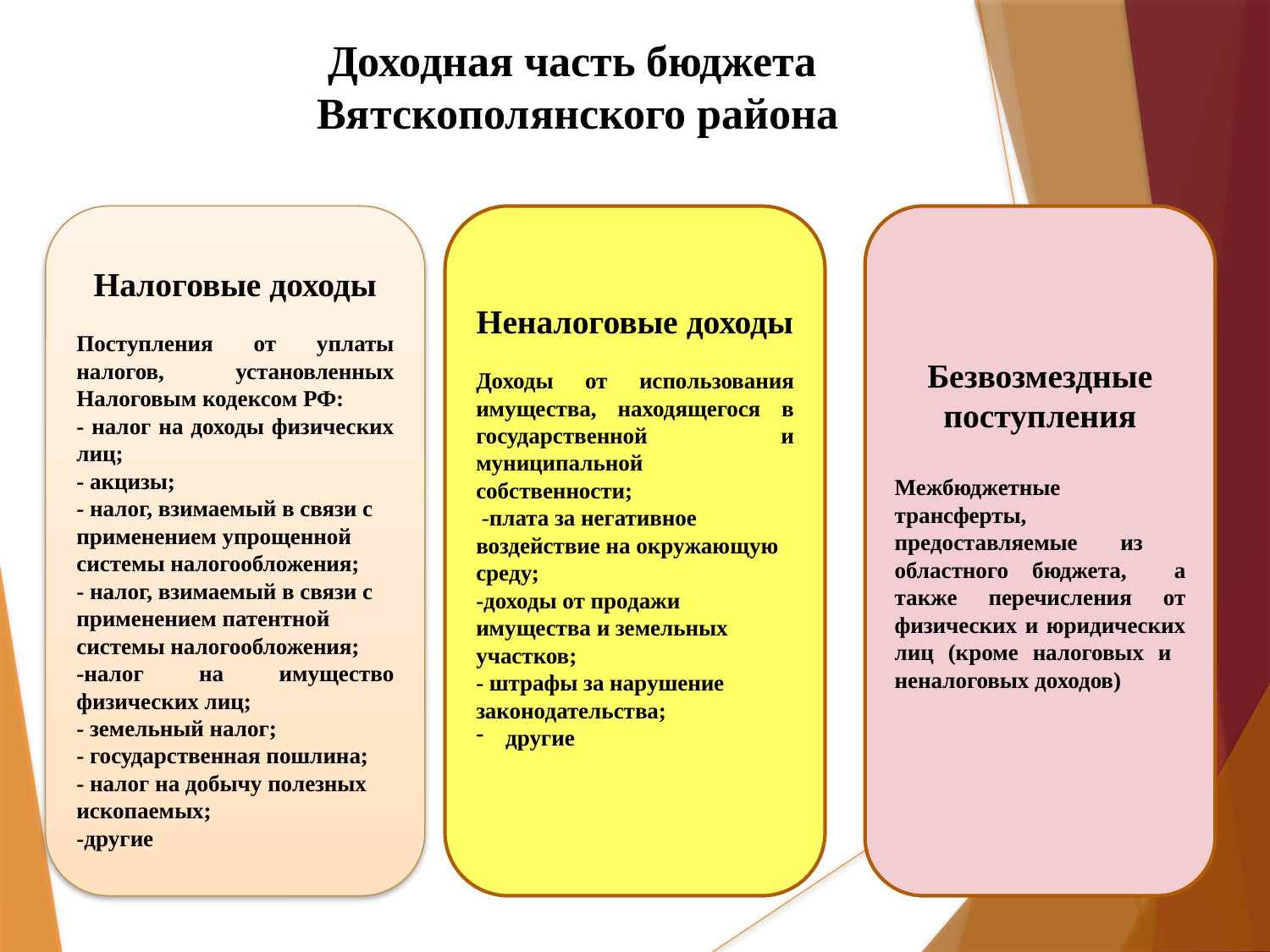

# Доходная часть бюджета Вятскополянского района

Налоговые доходы

Поступления от уплаты налогов, установленных Налоговым кодексом РФ:
- налог на доходы физических лиц;
- акцизы;
- налог, взимаемый в связи с применением упрощенной системы налогообложения;
- налог, взимаемый в связи с применением патентной системы налогообложения;
-налог на имущество физических лиц;
- земельный налог;
- государственная пошлина;
- налог на добычу полезных
ископаемых;
-другие
Неналоговые доходы
Доходы от использования имущества, находящегося в государственной и муниципальной собственности;
 -плата за негативное воздействие на окружающую среду;
-доходы от продажи имущества и земельных участков;
- штрафы за нарушение законодательства;
 другие

Безвозмездные поступления
Межбюджетные трансферты, предоставляемые из  областного бюджета,  а также перечисления от физических и юридических лиц (кроме налоговых и
неналоговых доходов)